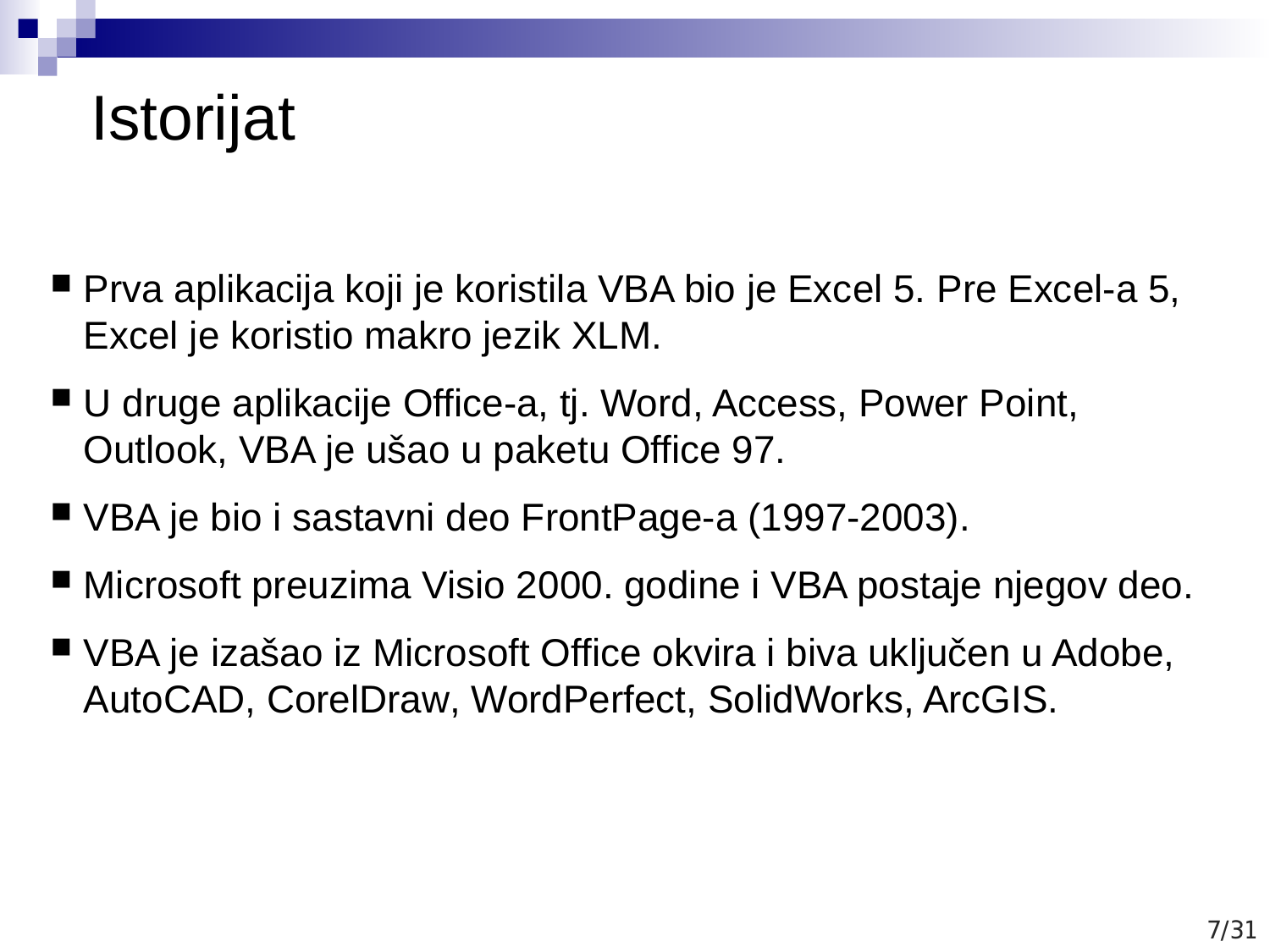

# Istorijat
Prva aplikacija koji je koristila VBA bio je Excel 5. Pre Excel-a 5, Excel je koristio makro jezik XLM.
U druge aplikacije Office-a, tj. Word, Access, Power Point, Outlook, VBA je ušao u paketu Office 97.
VBA je bio i sastavni deo FrontPage-a (1997-2003).
Microsoft preuzima Visio 2000. godine i VBA postaje njegov deo.
VBA je izašao iz Microsoft Office okvira i biva uključen u Adobe, AutoCAD, CorelDraw, WordPerfect, SolidWorks, ArcGIS.
7/31